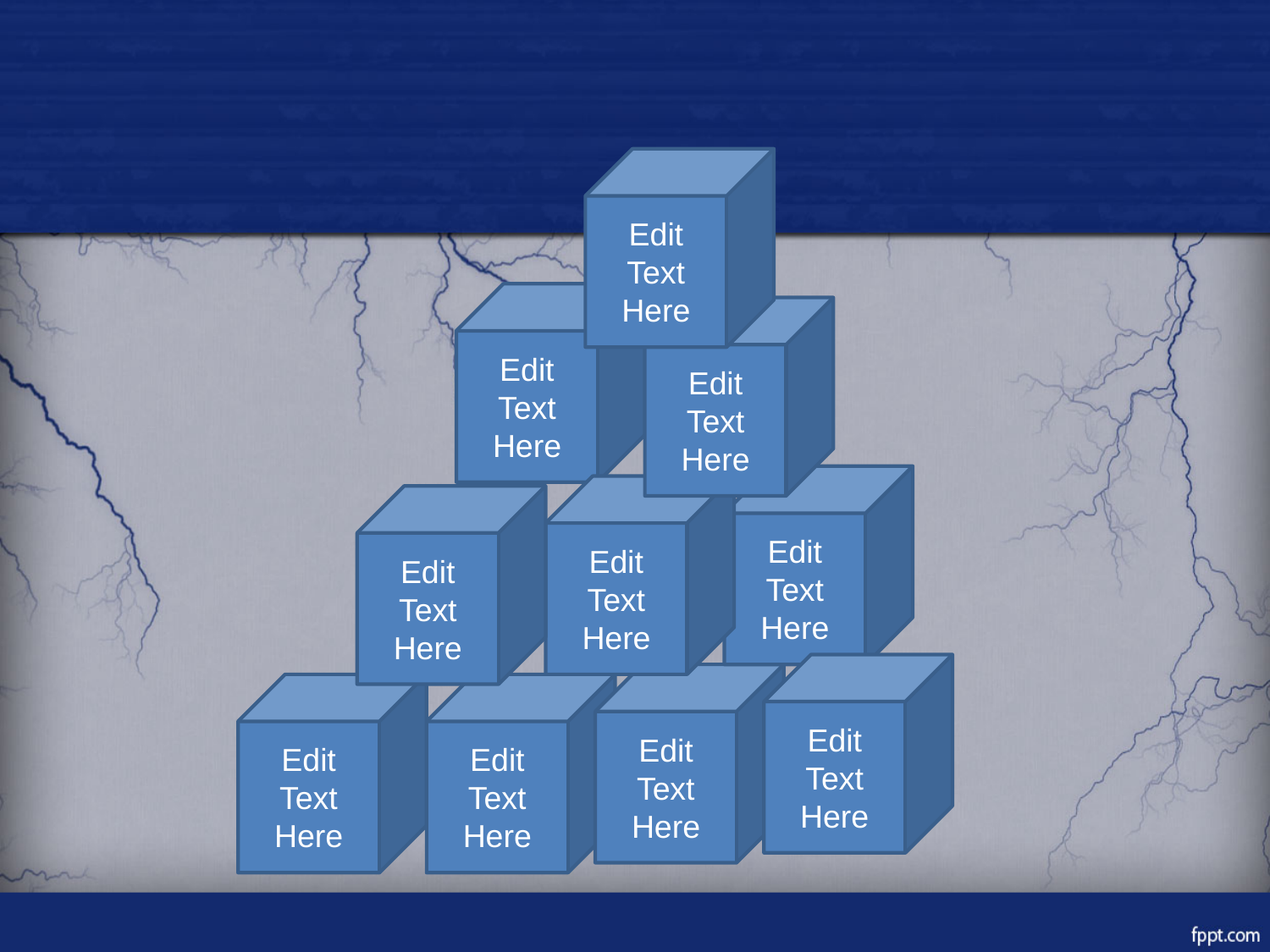

#
Edit Text Here
Edit Text Here
Edit Text Here
Edit Text Here
Edit Text Here
Edit Text Here
Edit Text Here
Edit Text Here
Edit Text Here
Edit Text Here